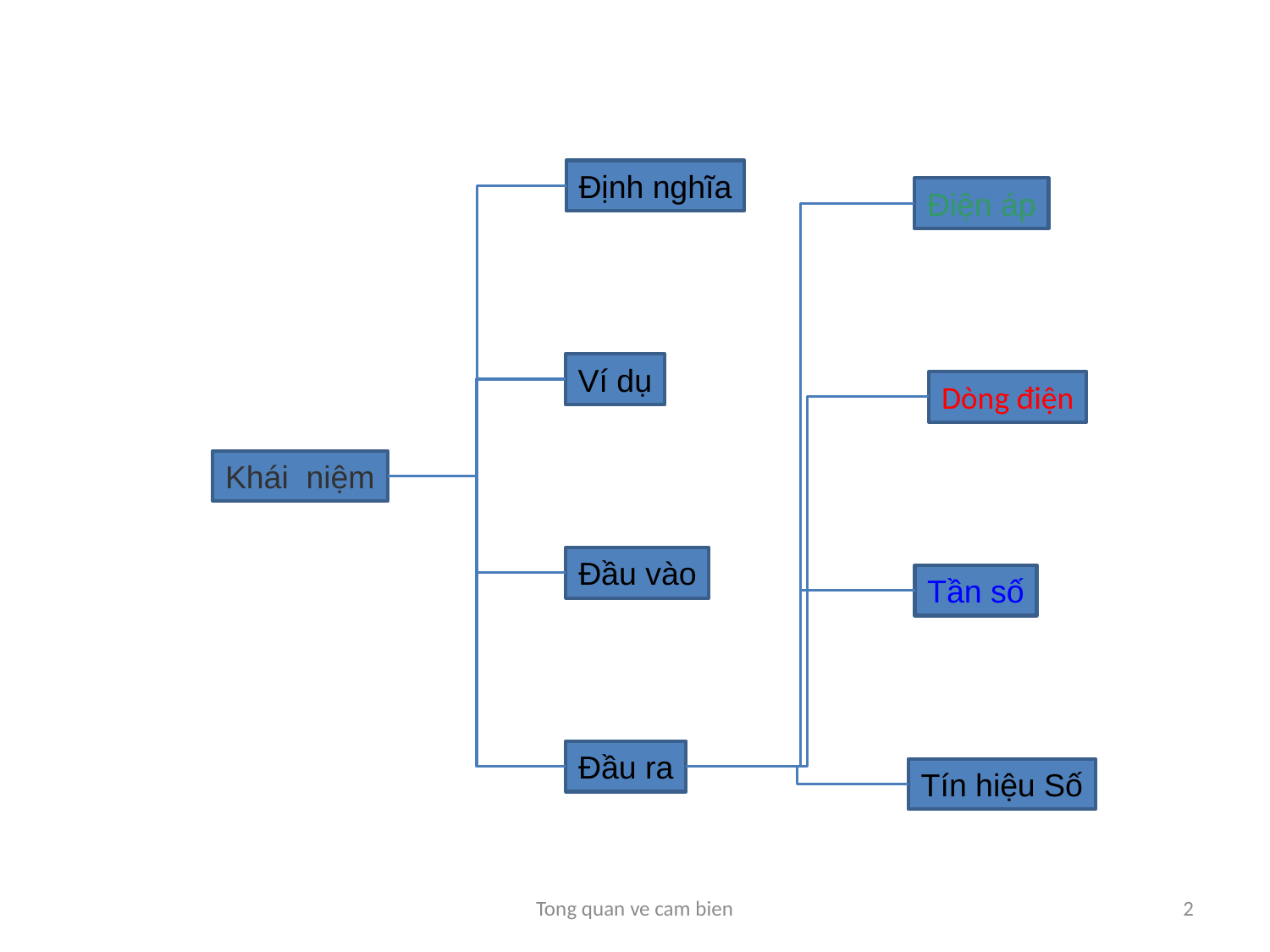

Định nghĩa
Điện áp
Ví dụ
Dòng điện
Khái  niệm
Đầu vào
Tần số
Đầu ra
Tín hiệu Số
Tong quan ve cam bien
2